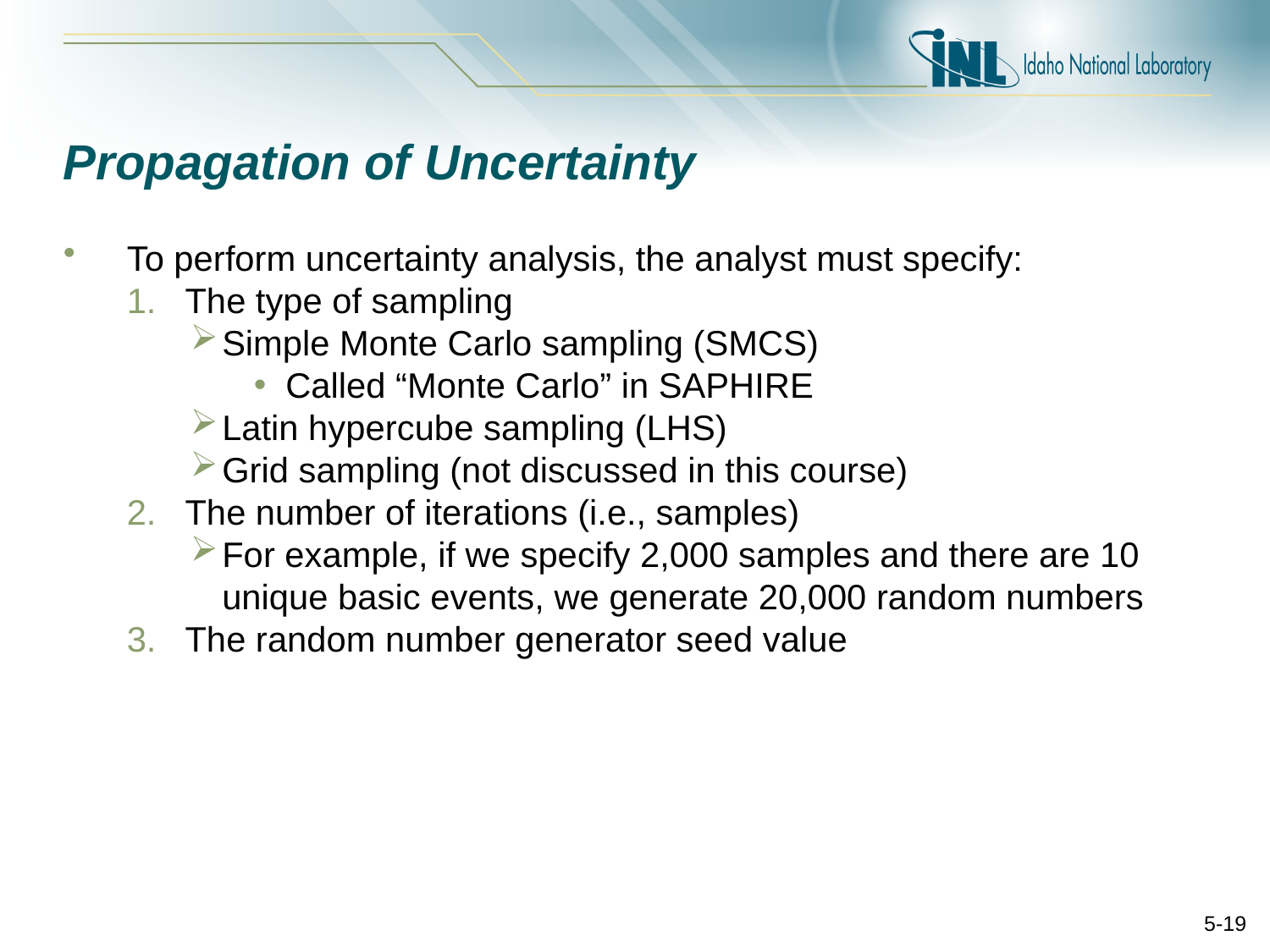

# Propagation of Uncertainty
To perform uncertainty analysis, the analyst must specify:
The type of sampling
Simple Monte Carlo sampling (SMCS)
Called “Monte Carlo” in SAPHIRE
Latin hypercube sampling (LHS)
Grid sampling (not discussed in this course)
The number of iterations (i.e., samples)
For example, if we specify 2,000 samples and there are 10 unique basic events, we generate 20,000 random numbers
The random number generator seed value
5-19